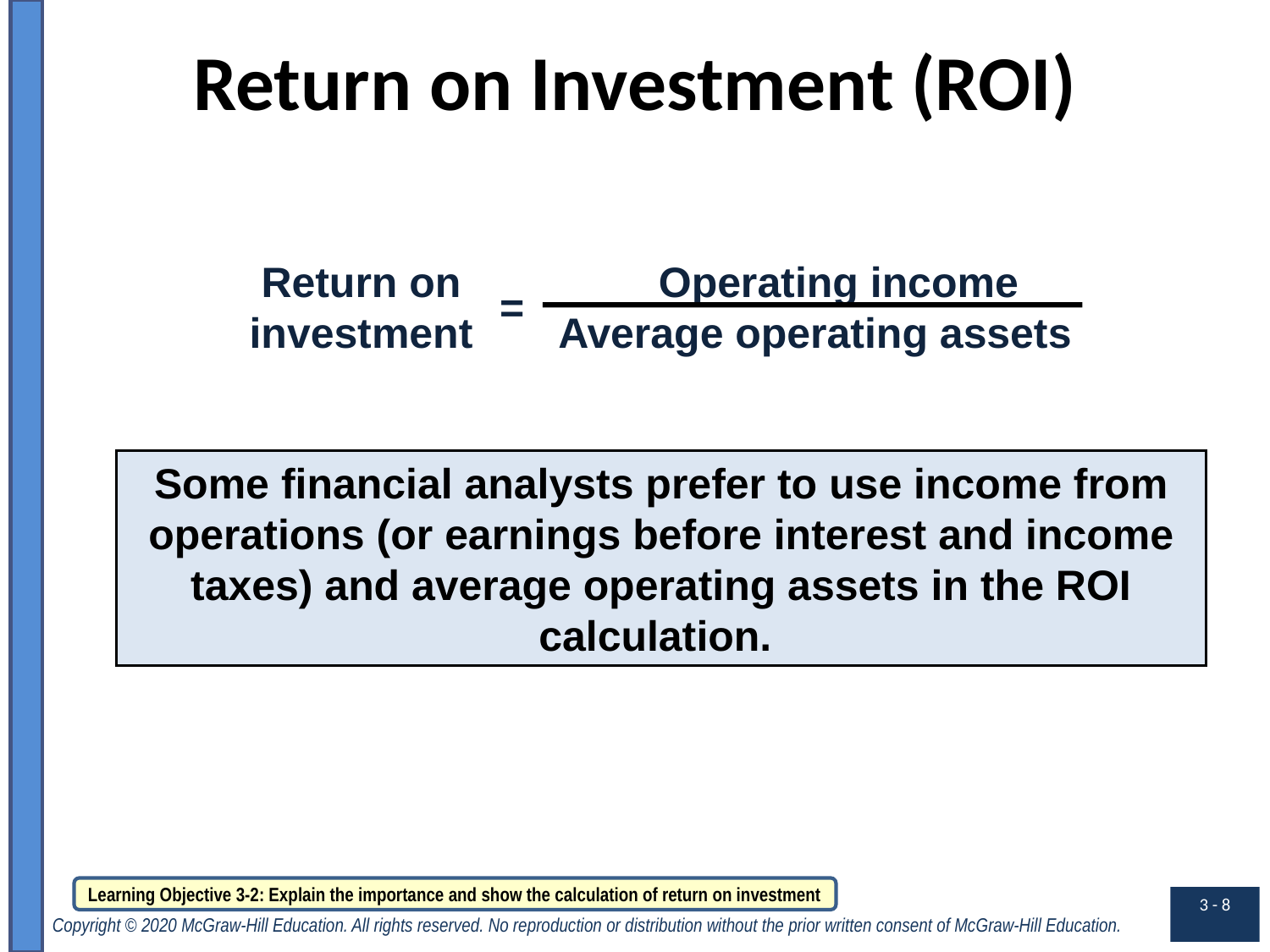

# Return on Investment (ROI)
 Return on
investment
    Operating income
Average operating assets
=

Some financial analysts prefer to use income from operations (or earnings before interest and income taxes) and average operating assets in the ROI calculation.
Learning Objective 3-2: Explain the importance and show the calculation of return on investment